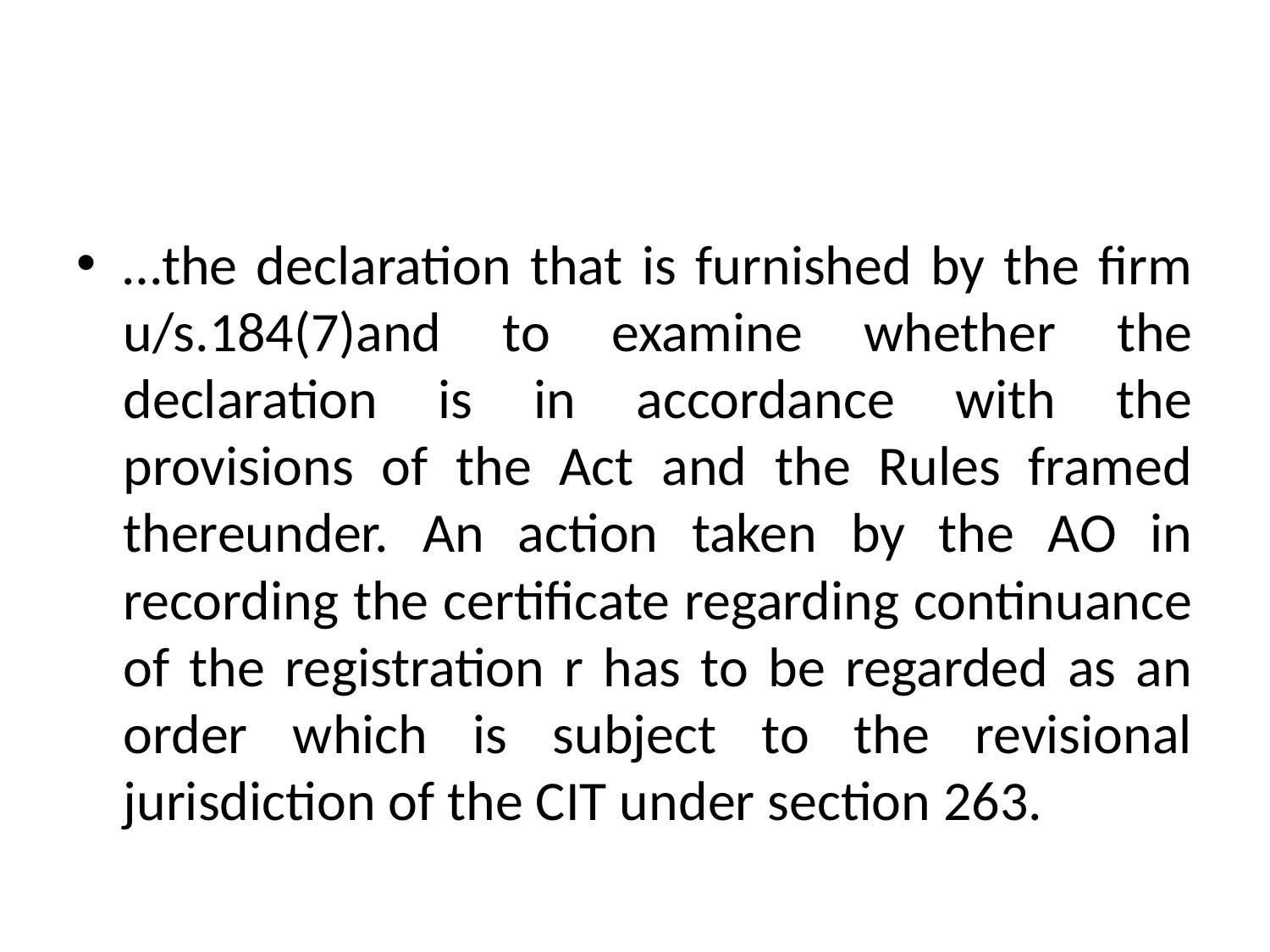

#
…the declaration that is furnished by the firm u/s.184(7)and to examine whether the declaration is in accordance with the provisions of the Act and the Rules framed thereunder. An action taken by the AO in recording the certificate regarding continuance of the registration r has to be regarded as an order which is subject to the revisional jurisdiction of the CIT under section 263.